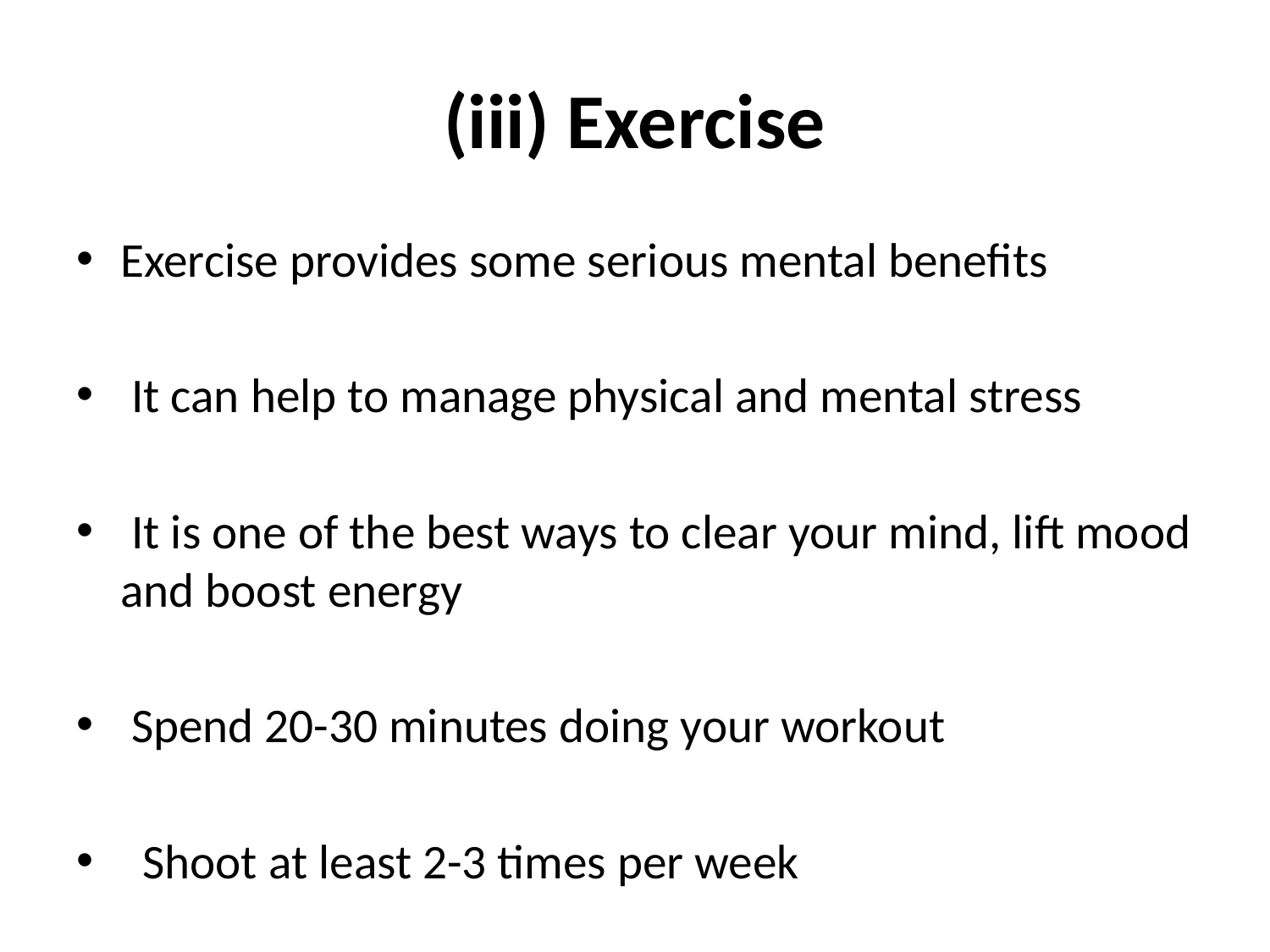

# (iii) Exercise
Exercise provides some serious mental benefits

 It can help to manage physical and mental stress

 It is one of the best ways to clear your mind, lift mood and boost energy

 Spend 20-30 minutes doing your workout

  Shoot at least 2-3 times per week